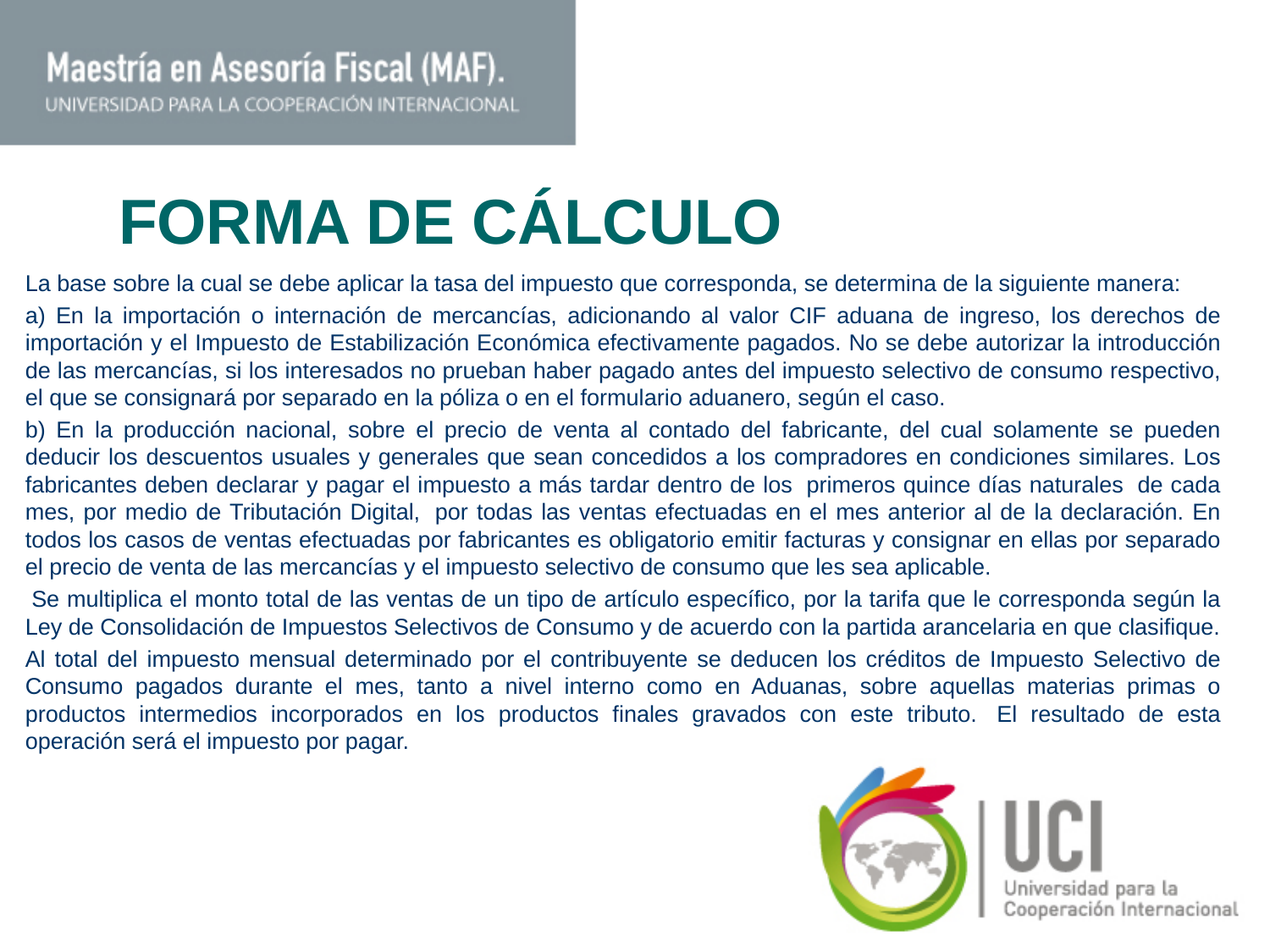

# FORMA DE CÁLCULO
La base sobre la cual se debe aplicar la tasa del impuesto que corresponda, se determina de la siguiente manera:
a) En la importación o internación de mercancías, adicionando al valor CIF aduana de ingreso, los derechos de importación y el Impuesto de Estabilización Económica efectivamente pagados. No se debe autorizar la introducción de las mercancías, si los interesados no prueban haber pagado antes del impuesto selectivo de consumo respectivo, el que se consignará por separado en la póliza o en el formulario aduanero, según el caso.
b) En la producción nacional, sobre el precio de venta al contado del fabricante, del cual solamente se pueden deducir los descuentos usuales y generales que sean concedidos a los compradores en condiciones similares. Los fabricantes deben declarar y pagar el impuesto a más tardar dentro de los  primeros quince días naturales  de cada mes, por medio de Tributación Digital,  por todas las ventas efectuadas en el mes anterior al de la declaración. En todos los casos de ventas efectuadas por fabricantes es obligatorio emitir facturas y consignar en ellas por separado el precio de venta de las mercancías y el impuesto selectivo de consumo que les sea aplicable.
 Se multiplica el monto total de las ventas de un tipo de artículo específico, por la tarifa que le corresponda según la Ley de Consolidación de Impuestos Selectivos de Consumo y de acuerdo con la partida arancelaria en que clasifique.
Al total del impuesto mensual determinado por el contribuyente se deducen los créditos de Impuesto Selectivo de Consumo pagados durante el mes, tanto a nivel interno como en Aduanas, sobre aquellas materias primas o productos intermedios incorporados en los productos finales gravados con este tributo.  El resultado de esta operación será el impuesto por pagar.
10